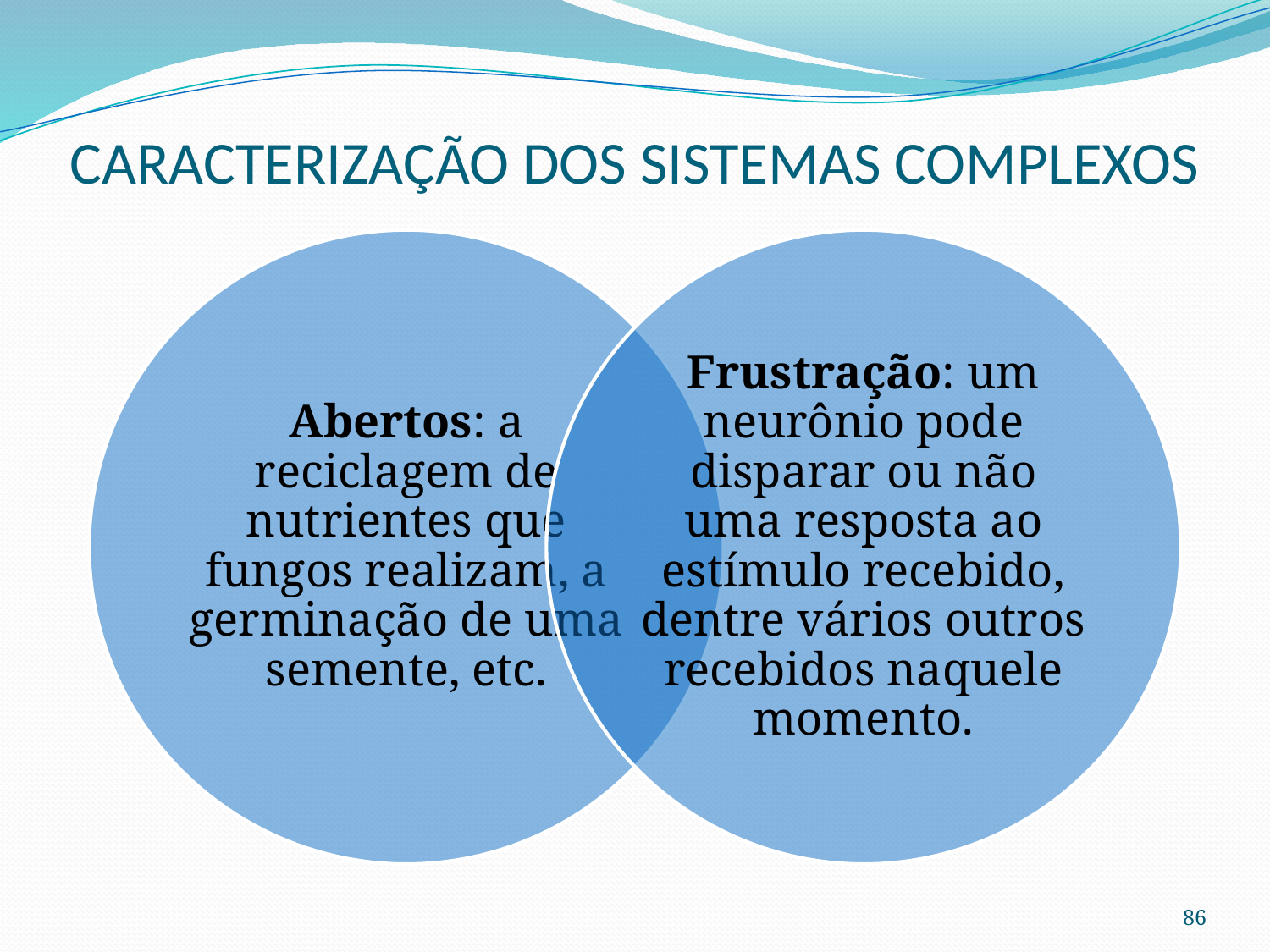

CARACTERIZAÇÃO DOS SISTEMAS COMPLEXOS
Abertos: a reciclagem de nutrientes que fungos realizam, a germinação de uma semente, etc.
Frustração: um neurônio pode disparar ou não uma resposta ao estímulo recebido, dentre vários outros recebidos naquele momento.
86